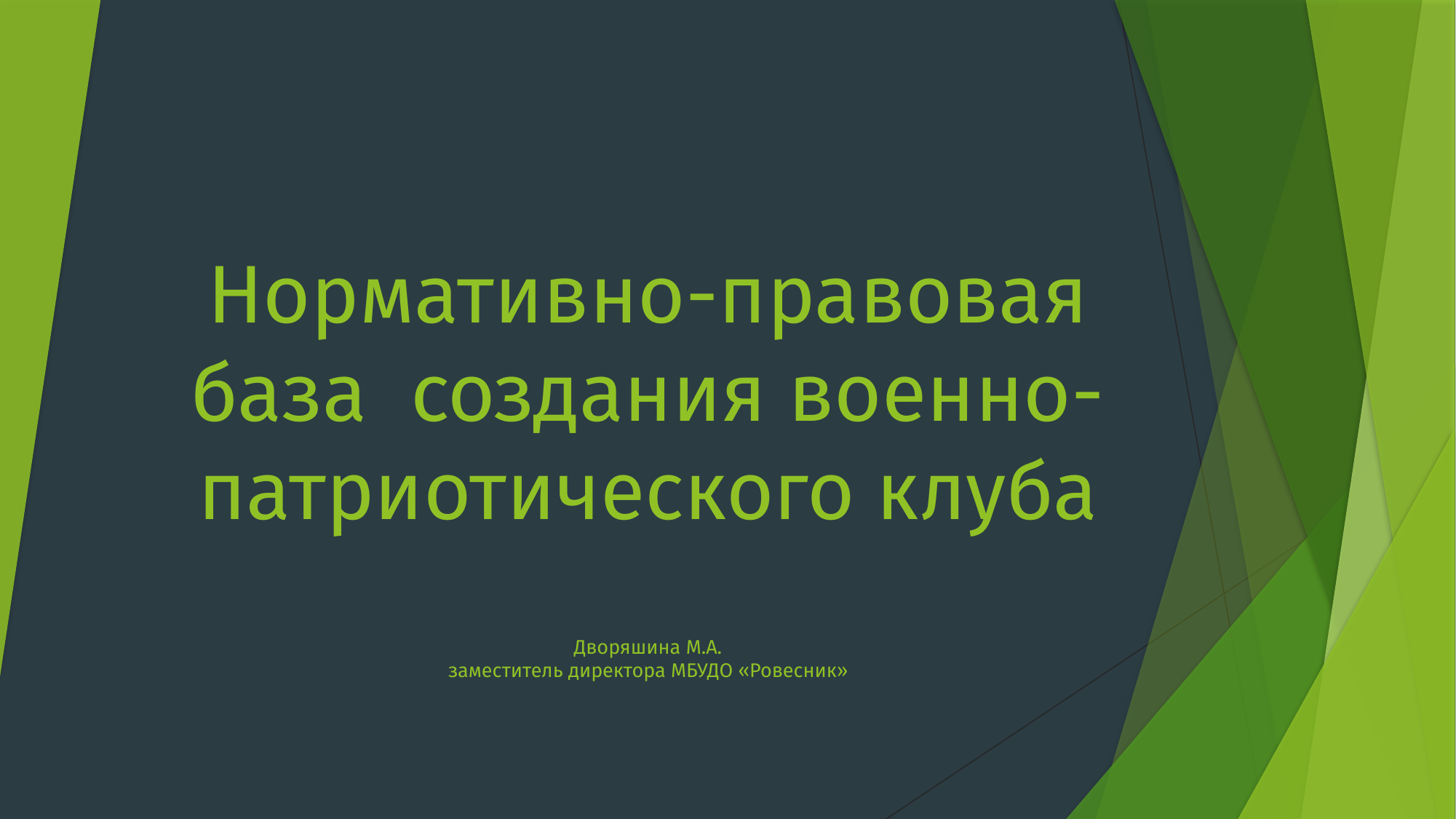

# Нормативно-правовая база  создания военно-патриотического клуба Дворяшина М.А. заместитель директора МБУДО «Ровесник»